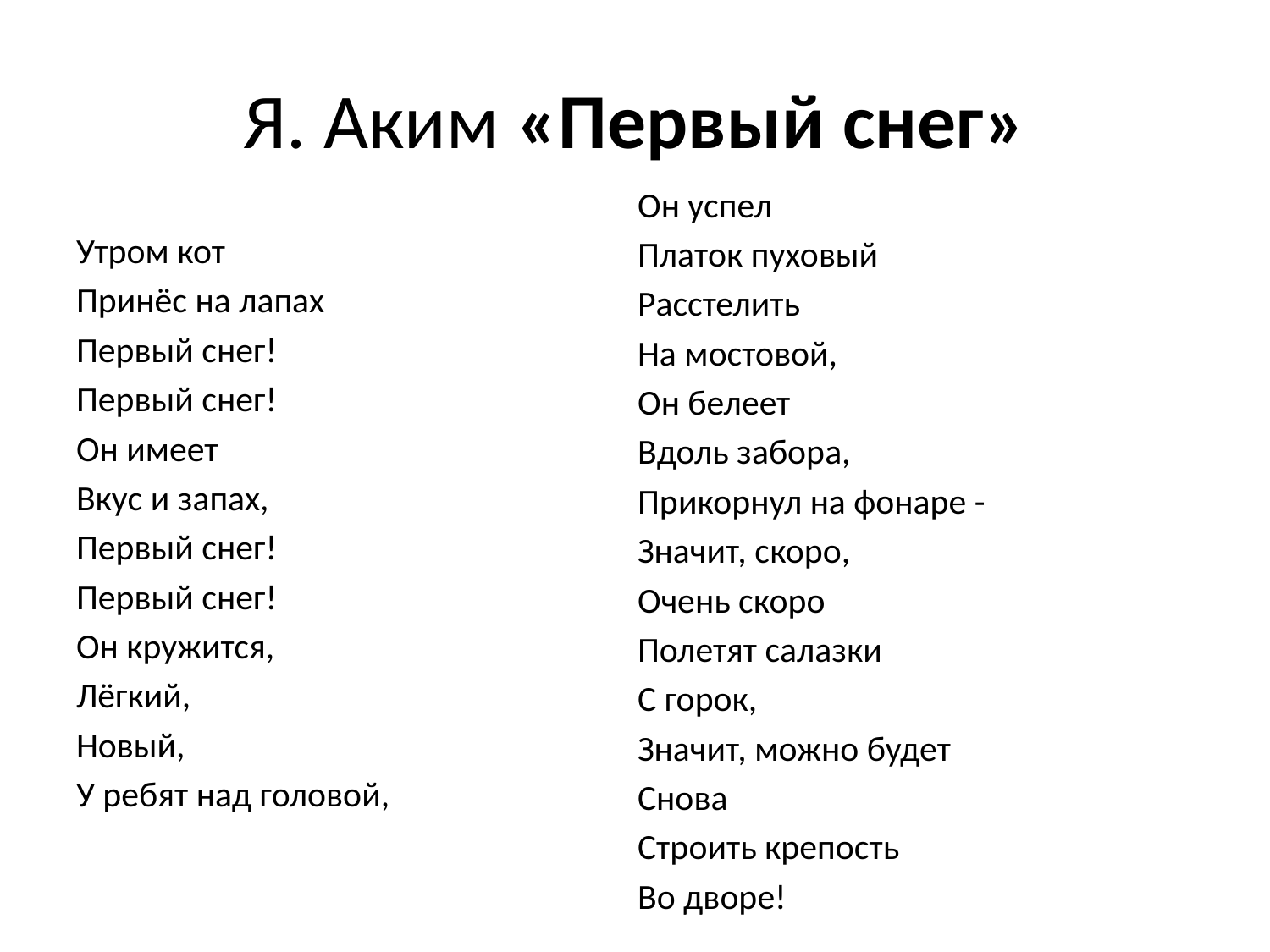

# Я. Аким «Первый снег»
Он успел
Платок пуховый
Расстелить
На мостовой,
Он белеет
Вдоль забора,
Прикорнул на фонаре -
Значит, скоро,
Очень скоро
Полетят салазки
С горок,
Значит, можно будет
Снова
Строить крепость
Во дворе!
Утром кот
Принёс на лапах
Первый снег!
Первый снег!
Он имеет
Вкус и запах,
Первый снег!
Первый снег!
Он кружится,
Лёгкий,
Новый,
У ребят над головой,